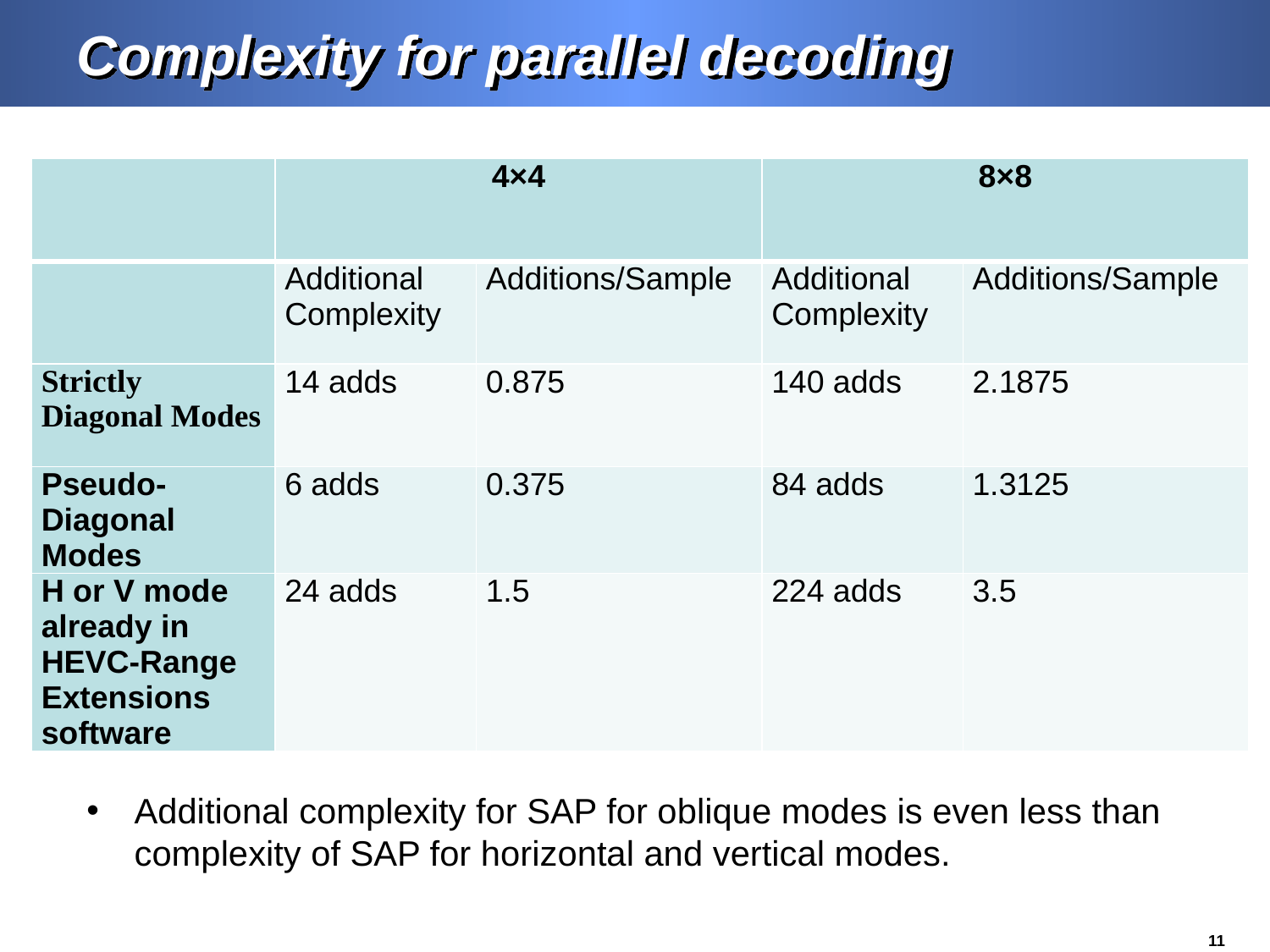

# Complexity for parallel decoding
|  | 4×4 |  | 8×8 |  |
| --- | --- | --- | --- | --- |
|  | Additional Complexity | Additions/Sample | Additional Complexity | Additions/Sample |
| Strictly Diagonal Modes | 14 adds | 0.875 | 140 adds | 2.1875 |
| Pseudo-Diagonal Modes | 6 adds | 0.375 | 84 adds | 1.3125 |
| H or V mode already in HEVC-Range Extensions software | 24 adds | 1.5 | 224 adds | 3.5 |
Additional complexity for SAP for oblique modes is even less than complexity of SAP for horizontal and vertical modes.
11